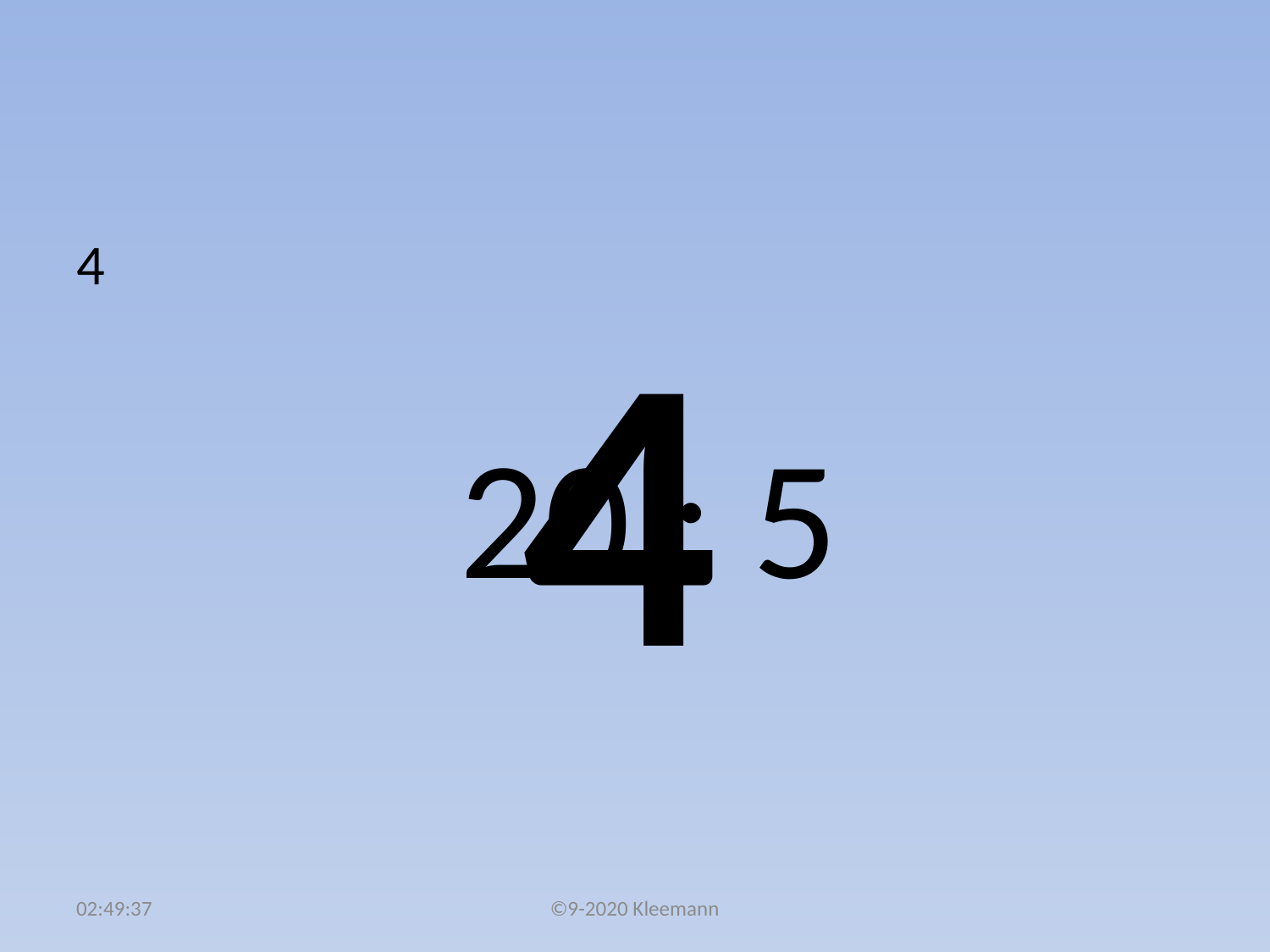

#
4

          20 : 5
4
02:49:37
©9-2020 Kleemann